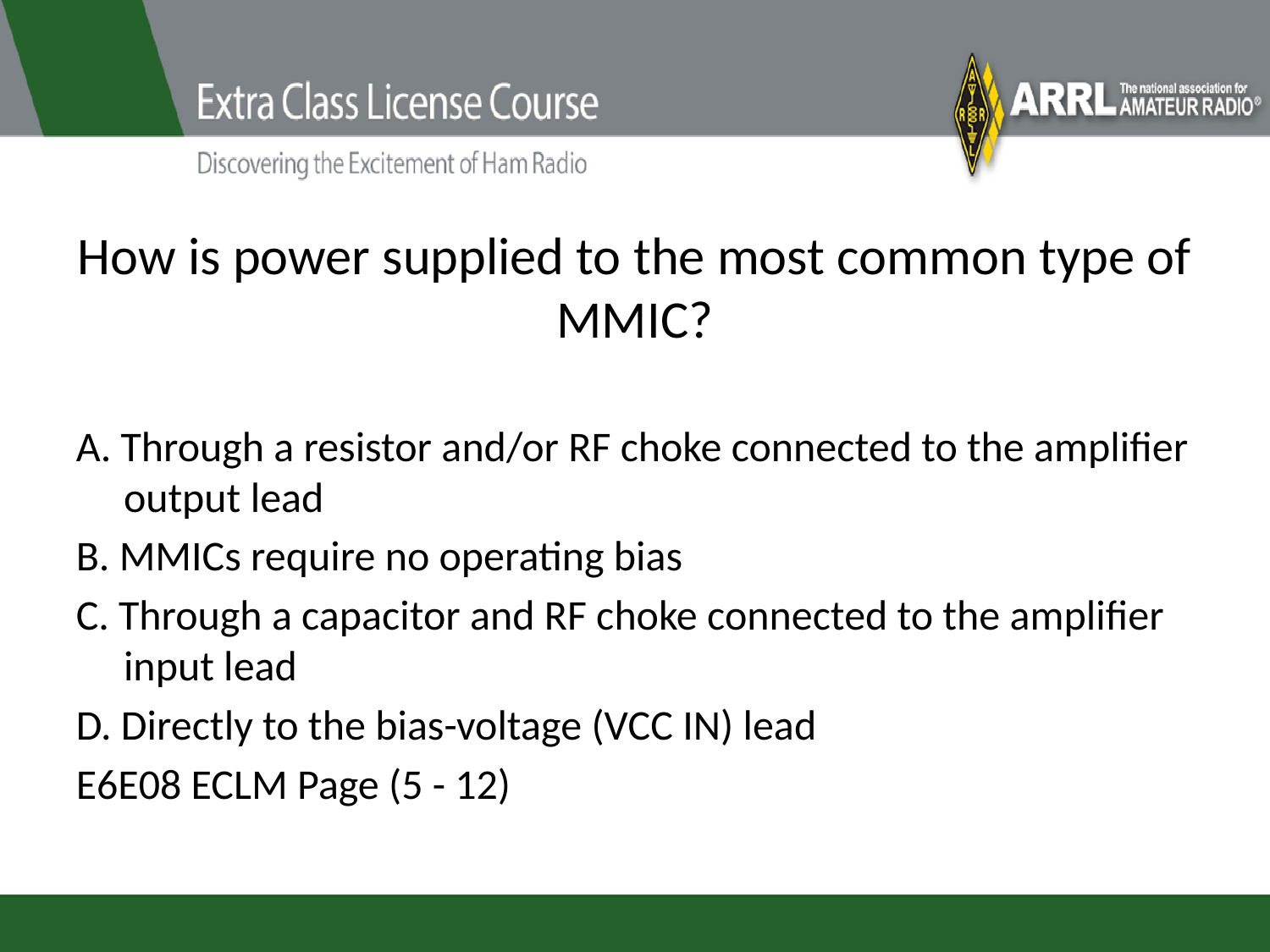

# How is power supplied to the most common type of MMIC?
A. Through a resistor and/or RF choke connected to the amplifier output lead
B. MMICs require no operating bias
C. Through a capacitor and RF choke connected to the amplifier input lead
D. Directly to the bias-voltage (VCC IN) lead
E6E08 ECLM Page (5 - 12)